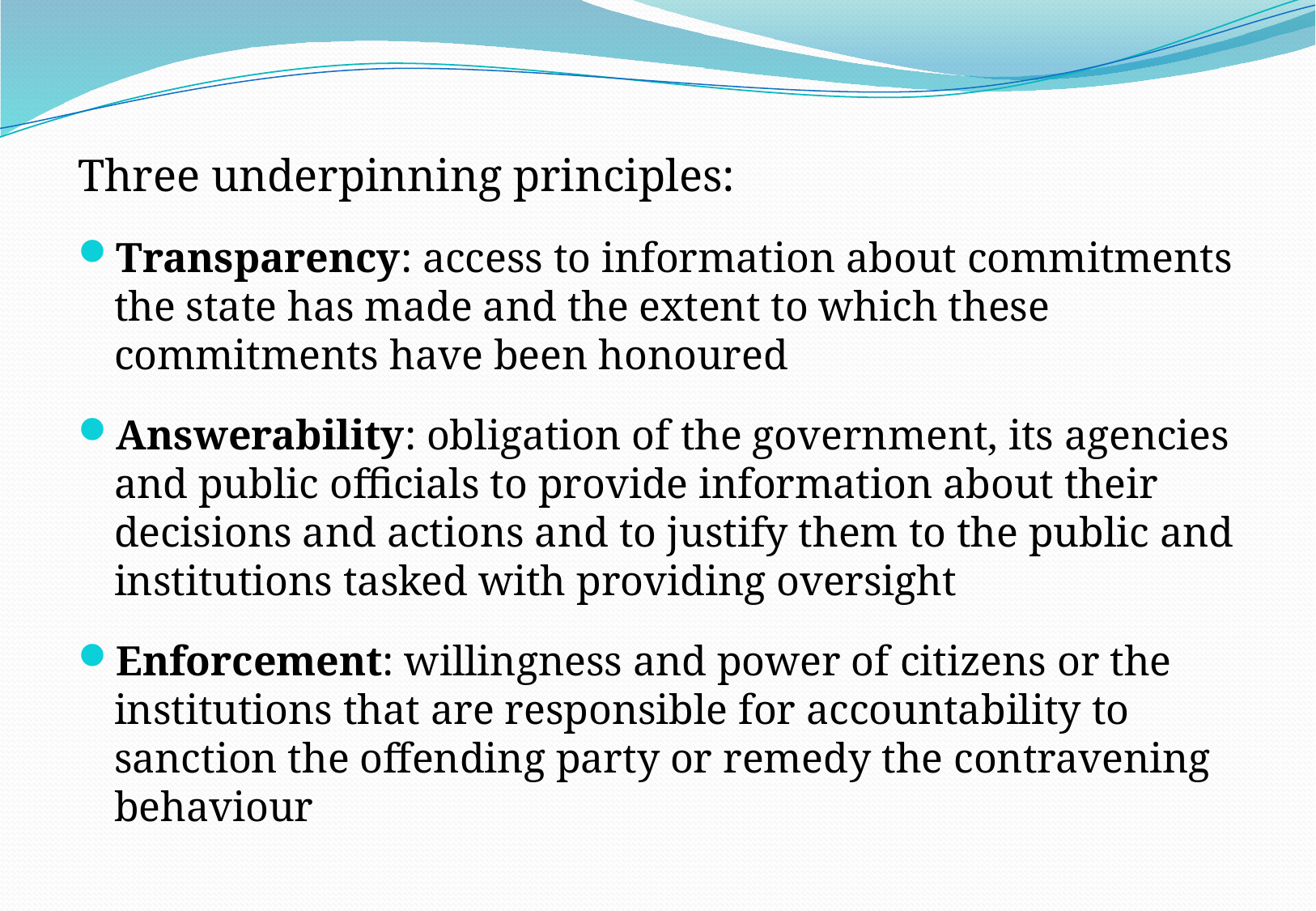

Three underpinning principles:

Transparency: access to information about commitments the state has made and the extent to which these commitments have been honoured

Answerability: obligation of the government, its agencies and public officials to provide information about their decisions and actions and to justify them to the public and institutions tasked with providing oversight

Enforcement: willingness and power of citizens or the institutions that are responsible for accountability to sanction the offending party or remedy the contravening behaviour